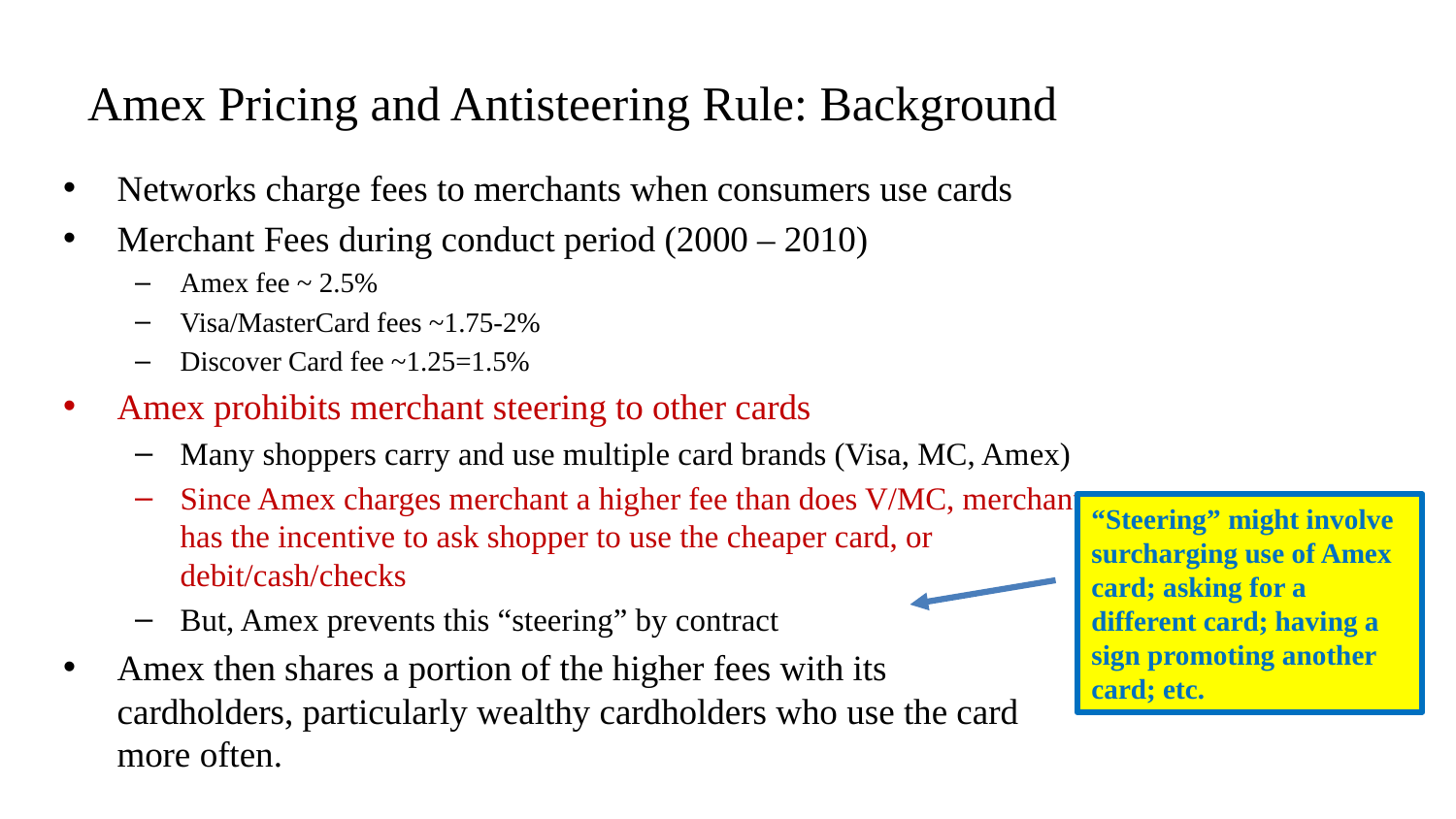

# Amex Pricing and Antisteering Rule: Background
Networks charge fees to merchants when consumers use cards
Merchant Fees during conduct period (2000 – 2010)
Amex fee ~ 2.5%
Visa/MasterCard fees ~1.75-2%
Discover Card fee ~1.25=1.5%
Amex prohibits merchant steering to other cards
Many shoppers carry and use multiple card brands (Visa, MC, Amex)
Since Amex charges merchant a higher fee than does V/MC, merchant
has the incentive to ask shopper to use the cheaper card, or debit/cash/checks
But, Amex prevents this “steering” by contract
Amex then shares a portion of the higher fees with its
cardholders, particularly wealthy cardholders who use the card more often.

“Steering” might involve surcharging use of Amex card; asking for a different card; having a sign promoting another card; etc.